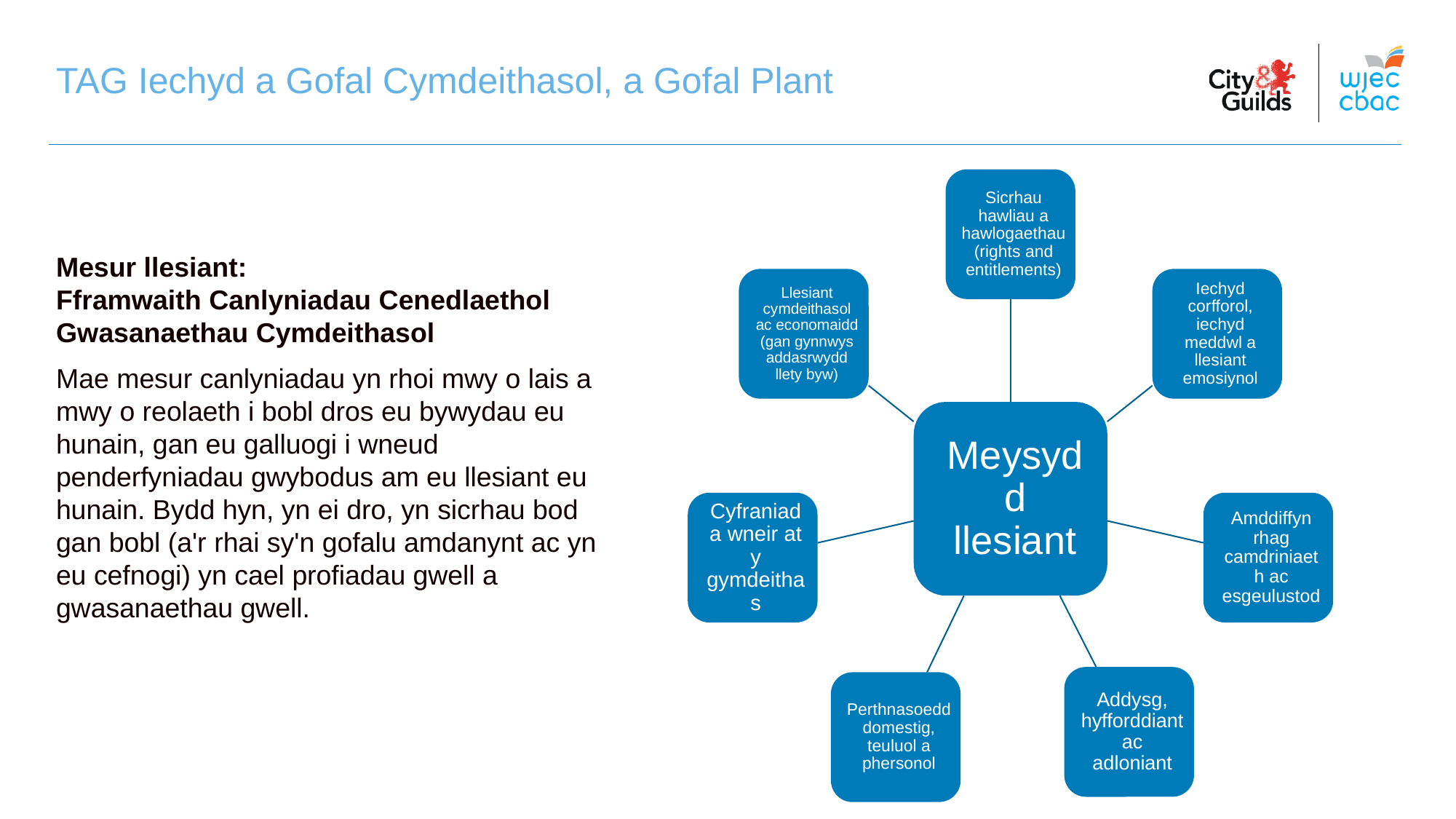

TAG Iechyd a Gofal Cymdeithasol, a Gofal Plant
Meysydd llesiant
Sicrhau hawliau a hawlogaethau (rights and entitlements)
Iechyd corfforol, iechyd meddwl a llesiant emosiynol
Amddiffyn rhag camdriniaeth ac esgeulustod
Addysg, hyfforddiant ac adloniant
Perthnasoedd domestig, teuluol a phersonol
Cyfraniad a wneir at y gymdeithas
Llesiant cymdeithasol ac economaidd (gan gynnwys addasrwydd llety byw)
Mesur llesiant:
Fframwaith Canlyniadau Cenedlaethol Gwasanaethau Cymdeithasol
Mae mesur canlyniadau yn rhoi mwy o lais a mwy o reolaeth i bobl dros eu bywydau eu hunain, gan eu galluogi i wneud penderfyniadau gwybodus am eu llesiant eu hunain. Bydd hyn, yn ei dro, yn sicrhau bod gan bobl (a'r rhai sy'n gofalu amdanynt ac yn eu cefnogi) yn cael profiadau gwell a gwasanaethau gwell.